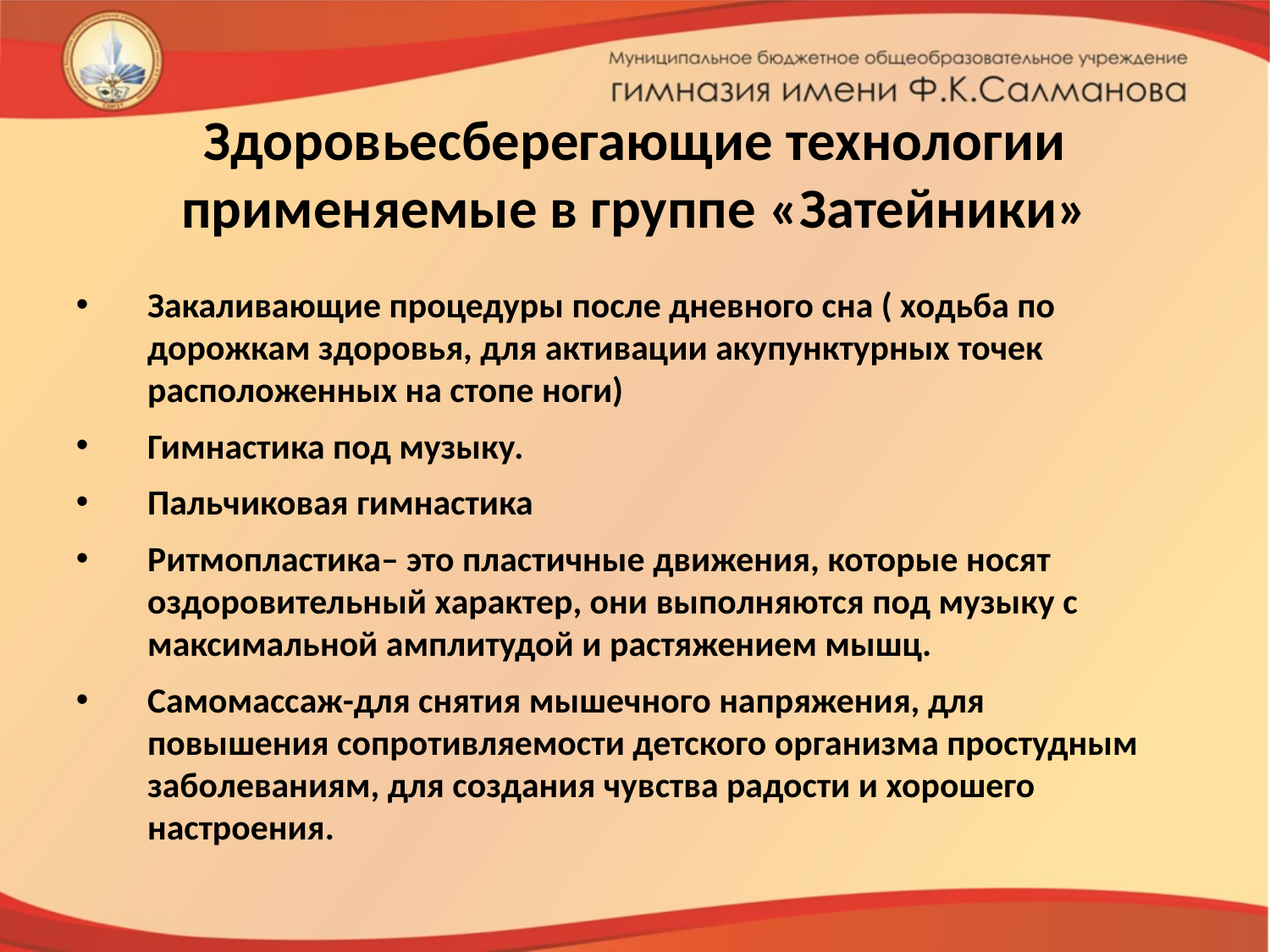

# Здоровьесберегающие технологии применяемые в группе «Затейники»
Закаливающие процедуры после дневного сна ( ходьба по дорожкам здоровья, для активации акупунктурных точек расположенных на стопе ноги)
Гимнастика под музыку.
Пальчиковая гимнастика
Ритмопластика– это пластичные движения, которые носят оздоровительный характер, они выполняются под музыку с максимальной амплитудой и растяжением мышц.
Самомассаж-для снятия мышечного напряжения, для повышения сопротивляемости детского организма простудным заболеваниям, для создания чувства радости и хорошего настроения.